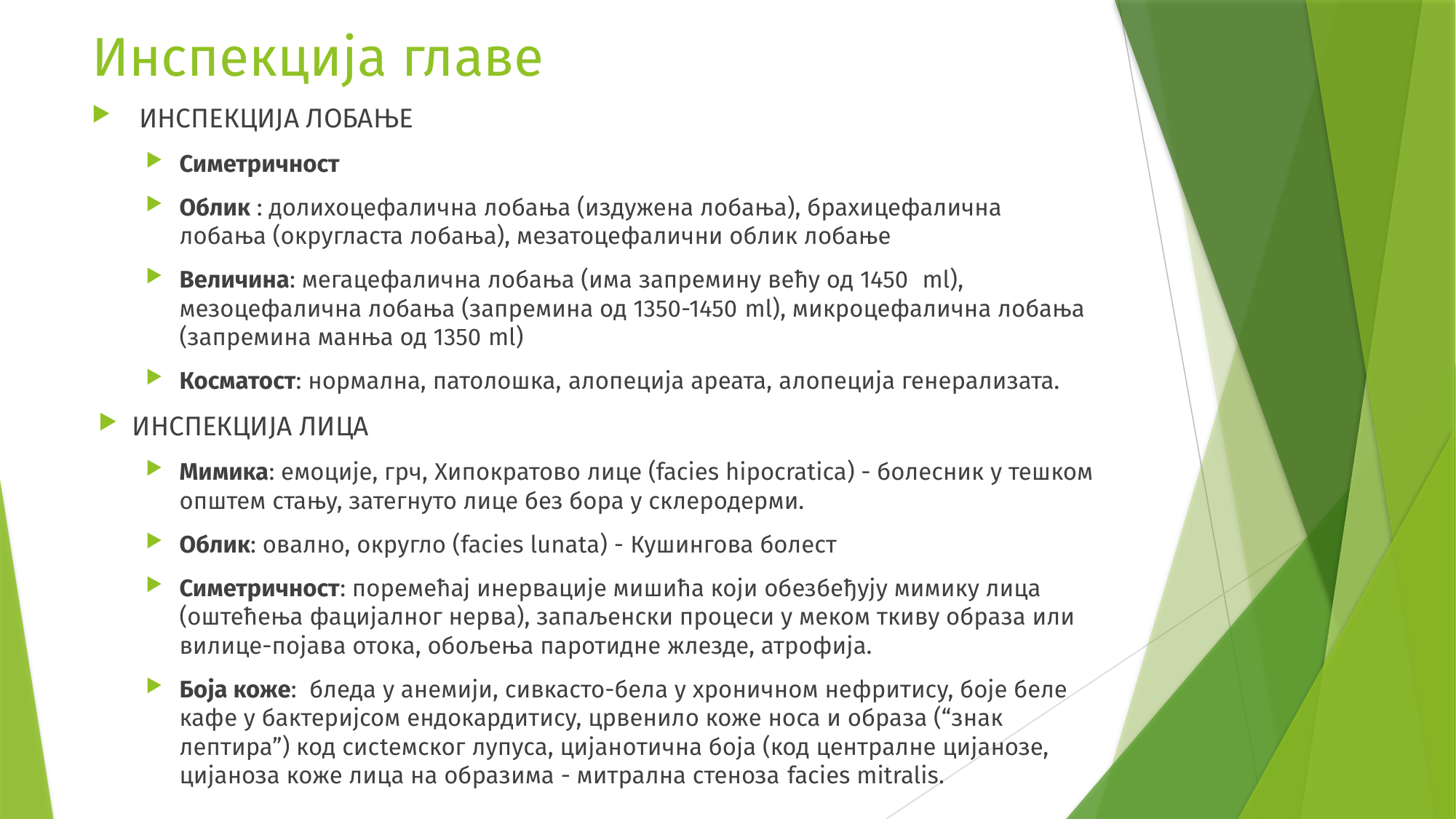

# Инспекција главе
 ИНСПЕКЦИЈА ЛОБАЊЕ
Симетричност
Облик : долихоцефалична лобања (издужена лобања), брахицефалична лобања (округласта лобања), мезатоцефалични облик лобање
Величина: мегацефалична лобања (има запремину већу од 1450  ml), мезоцефалична лобања (запремина од 1350-1450 ml), микроцефалична лобања (запремина манња од 1350 ml)
Косматост: нормална, патолошка, aлопеција ареата, aлопеција генерализата.
ИНСПЕКЦИЈА ЛИЦА
Мимика: емоције, грч, Хипократово лице (facies hipocratica) - болесник у тешком општем стању, затегнуто лице без бора у склеродерми.
Облик: овално, округло (facies lunata) - Кушингова болест
Симетричност: поремећај инервације мишића који обезбеђују мимику лица (оштећења фацијалног нерва), запаљенски процеси у меком ткиву образа или вилице-појава отока, обољења паротидне жлезде, атрофија.
Боја коже:  бледа у анемији, сивкасто-бела у хроничном нефритису, боје беле кафе у бактеријсом ендокардитису, црвенило коже носа и образа (“знак лептира”) код сисtемског лупуса, цијанoтична боја (код централне цијанозе, цијаноза коже лица на образима - митрална стеноза facies mitralis.